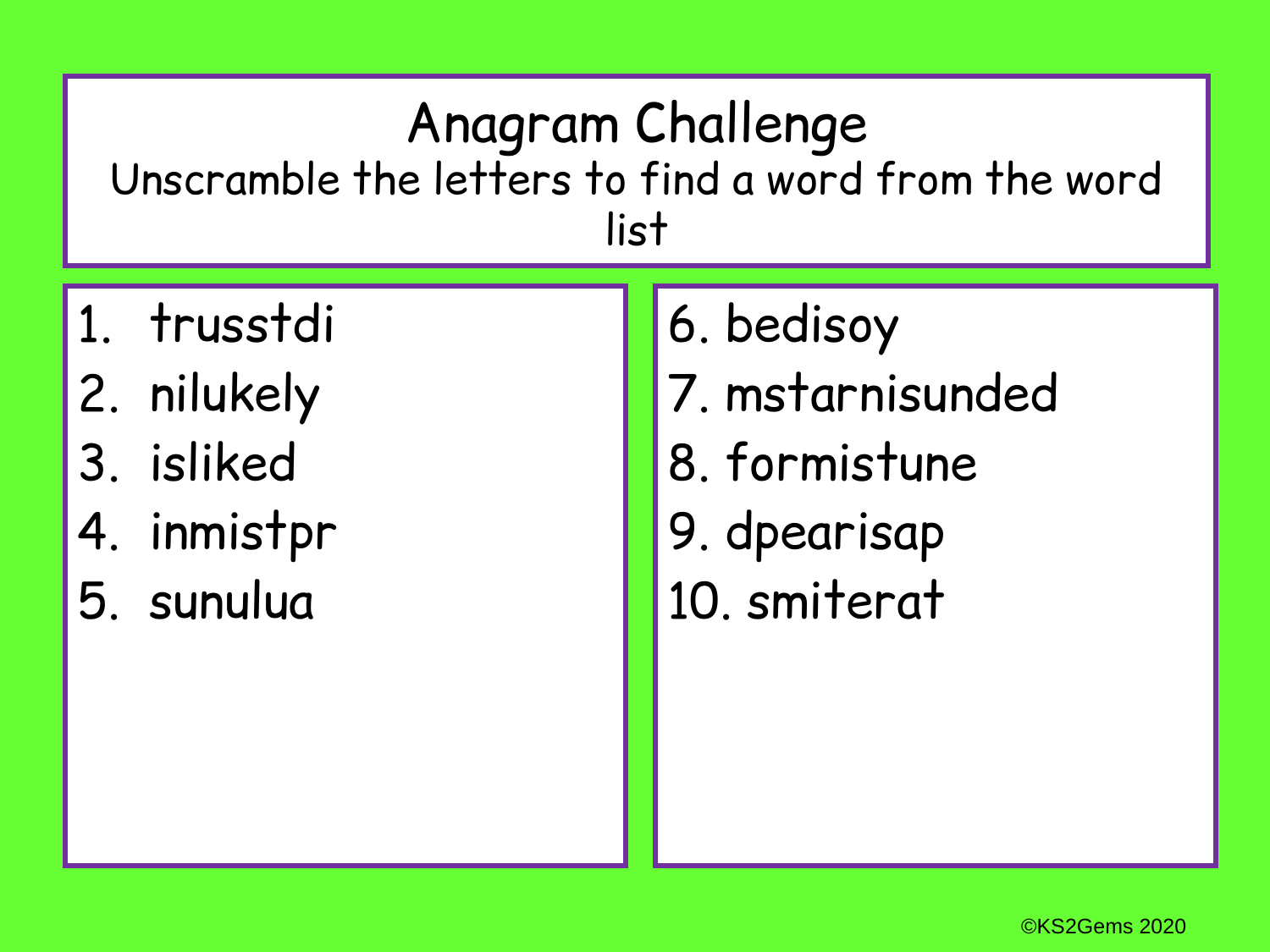

# Anagram Challenge Unscramble the letters to find a word from the word list
trusstdi
nilukely
isliked
inmistpr
sunulua
6. bedisoy
7. mstarnisunded
8. formistune
9. dpearisap
10. smiterat